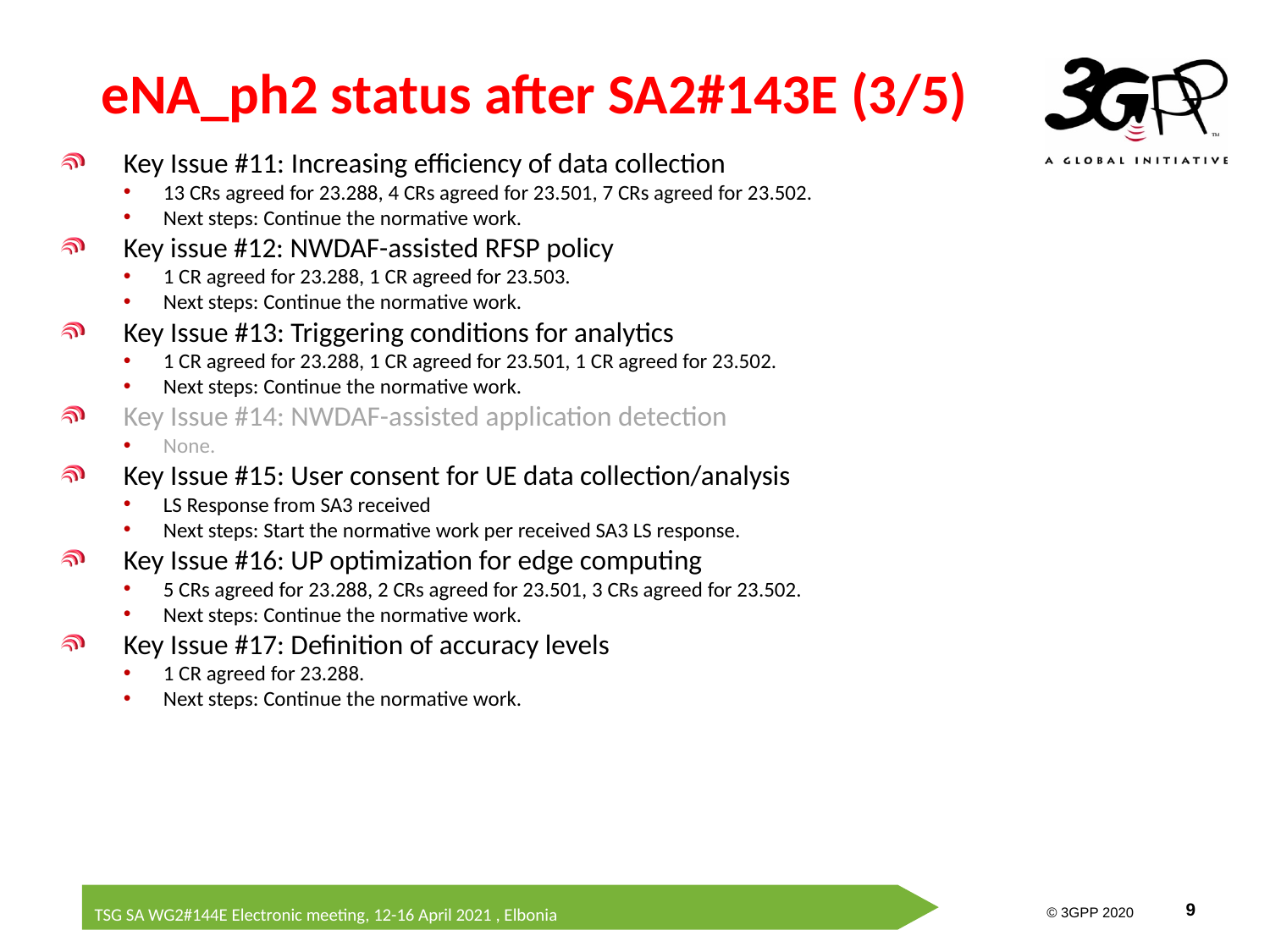

# eNA_ph2 status after SA2#143E (3/5)
Key Issue #11: Increasing efficiency of data collection
13 CRs agreed for 23.288, 4 CRs agreed for 23.501, 7 CRs agreed for 23.502.
Next steps: Continue the normative work.
Key issue #12: NWDAF-assisted RFSP policy
1 CR agreed for 23.288, 1 CR agreed for 23.503.
Next steps: Continue the normative work.
Key Issue #13: Triggering conditions for analytics
1 CR agreed for 23.288, 1 CR agreed for 23.501, 1 CR agreed for 23.502.
Next steps: Continue the normative work.
Key Issue #14: NWDAF-assisted application detection
None.
Key Issue #15: User consent for UE data collection/analysis
LS Response from SA3 received
Next steps: Start the normative work per received SA3 LS response.
Key Issue #16: UP optimization for edge computing
5 CRs agreed for 23.288, 2 CRs agreed for 23.501, 3 CRs agreed for 23.502.
Next steps: Continue the normative work.
Key Issue #17: Definition of accuracy levels
1 CR agreed for 23.288.
Next steps: Continue the normative work.